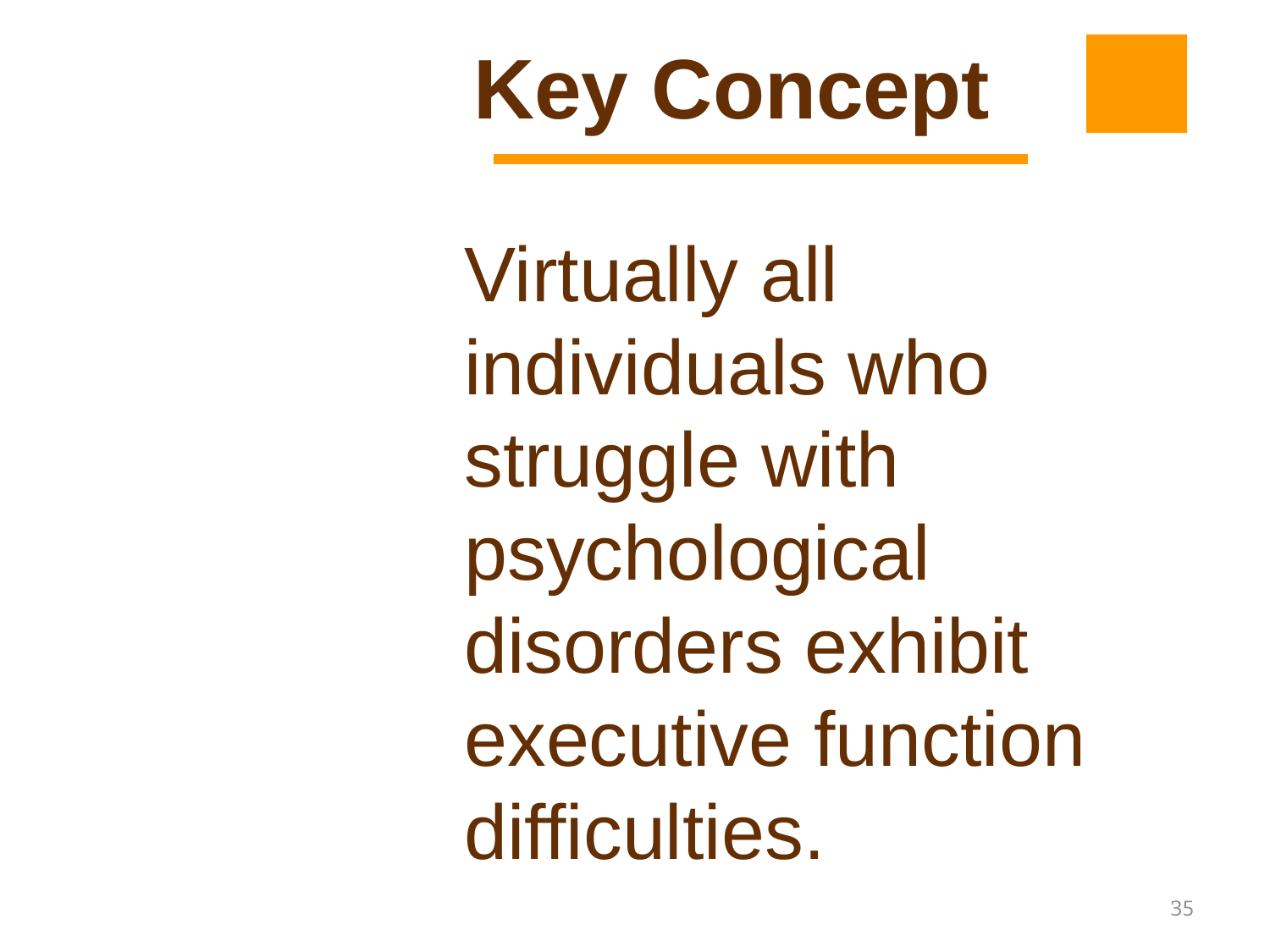

Key Concept

Virtually all individuals who struggle with psychological disorders exhibit executive function difficulties.
35